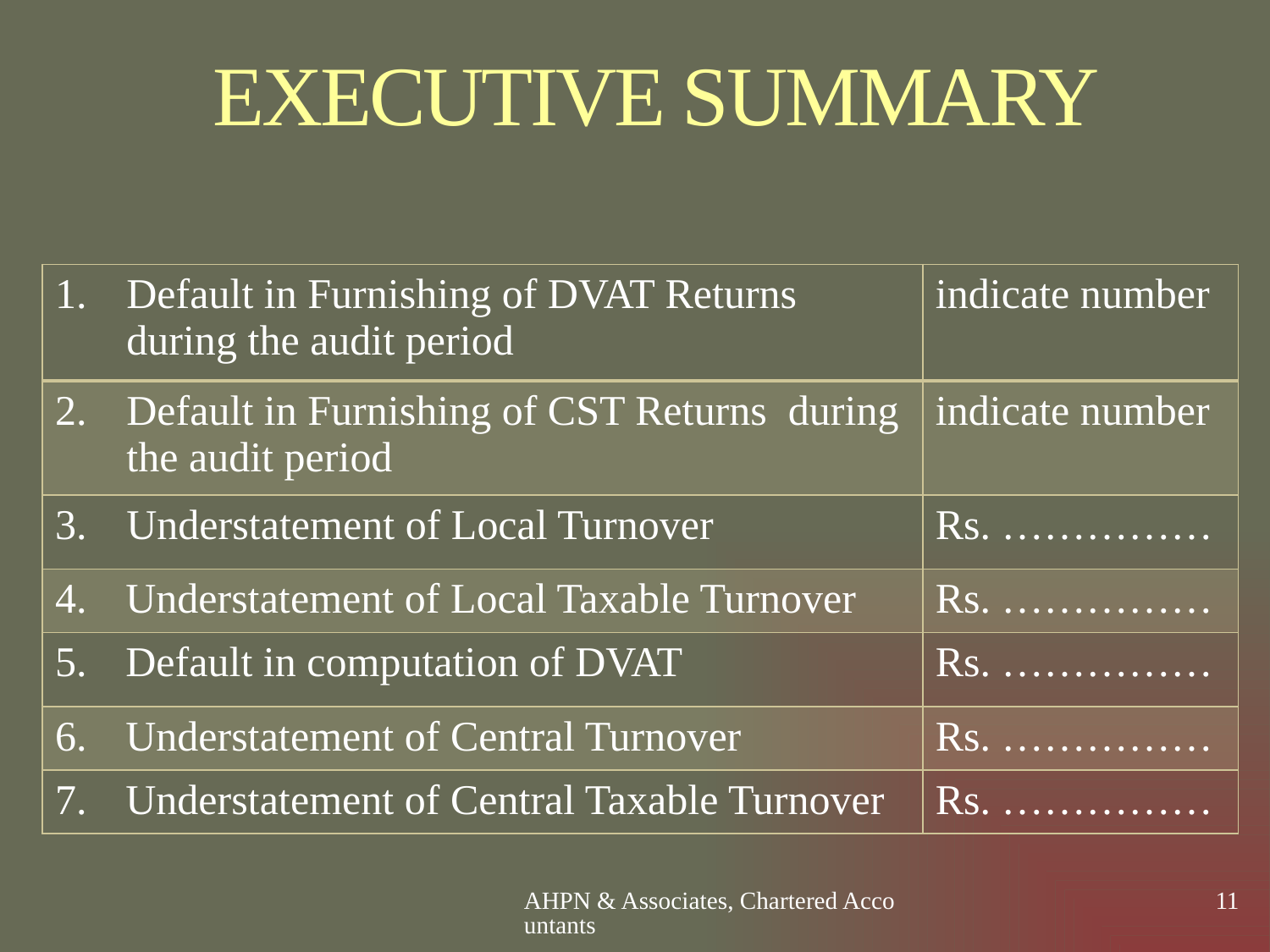

EXECUTIVE SUMMARY
| Default in Furnishing of DVAT Returns during the audit period | indicate number |
| --- | --- |
| Default in Furnishing of CST Returns during the audit period | indicate number |
| Understatement of Local Turnover | Rs. …………… |
| Understatement of Local Taxable Turnover | Rs. …………… |
| Default in computation of DVAT | Rs. …………… |
| Understatement of Central Turnover | Rs. …………… |
| Understatement of Central Taxable Turnover | Rs. …………… |
AHPN & Associates, Chartered Accountants
11